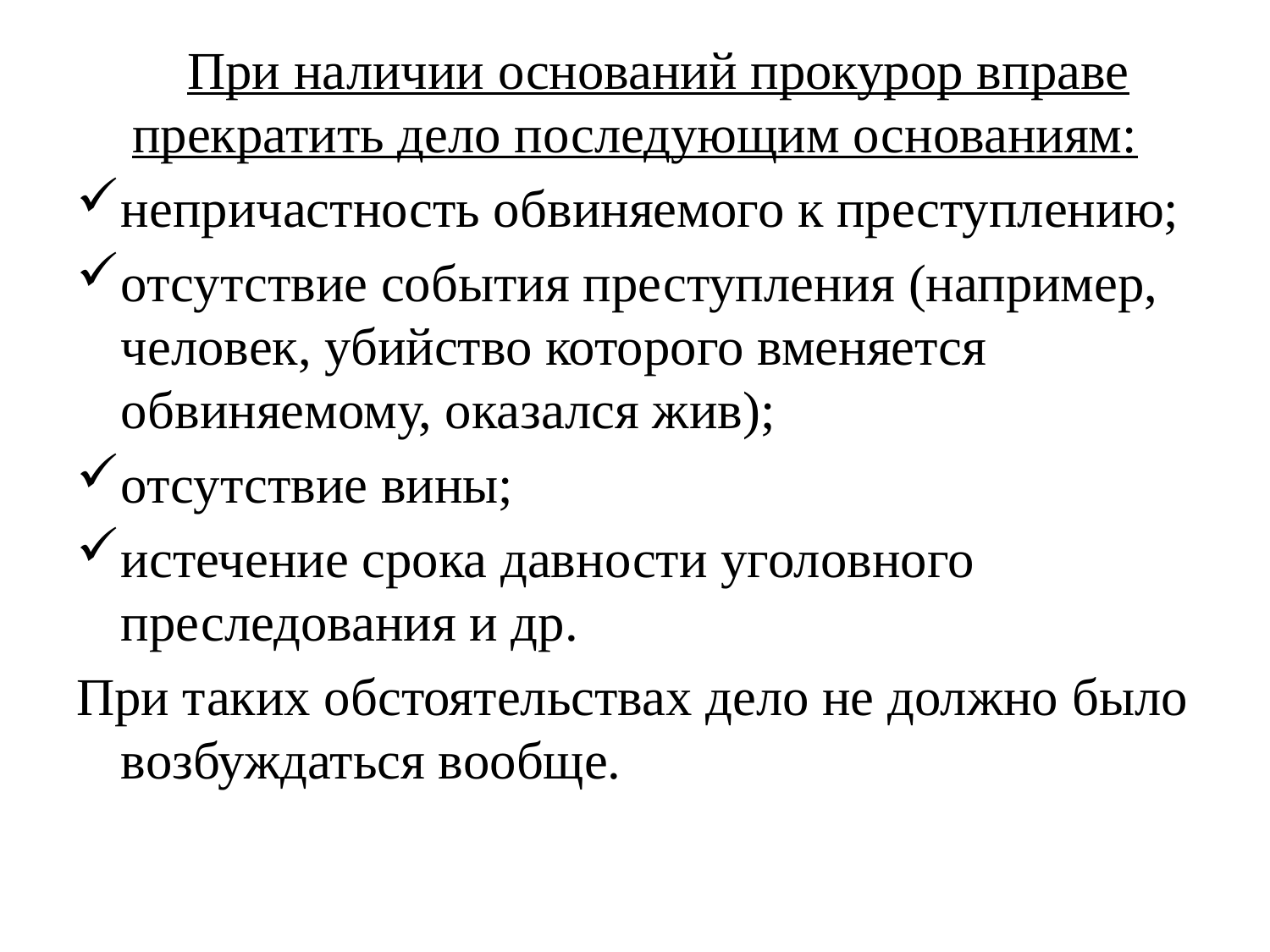

При наличии оснований прокурор вправе прекратить дело последующим основаниям:
непричастность обвиняемого к преступлению;
отсутствие события преступления (например, человек, убийство которого вменяется обвиняемому, оказался жив);
отсутствие вины;
истечение срока давности уголовного преследования и др.
При таких обстоятельствах дело не должно было возбуждаться вообще.